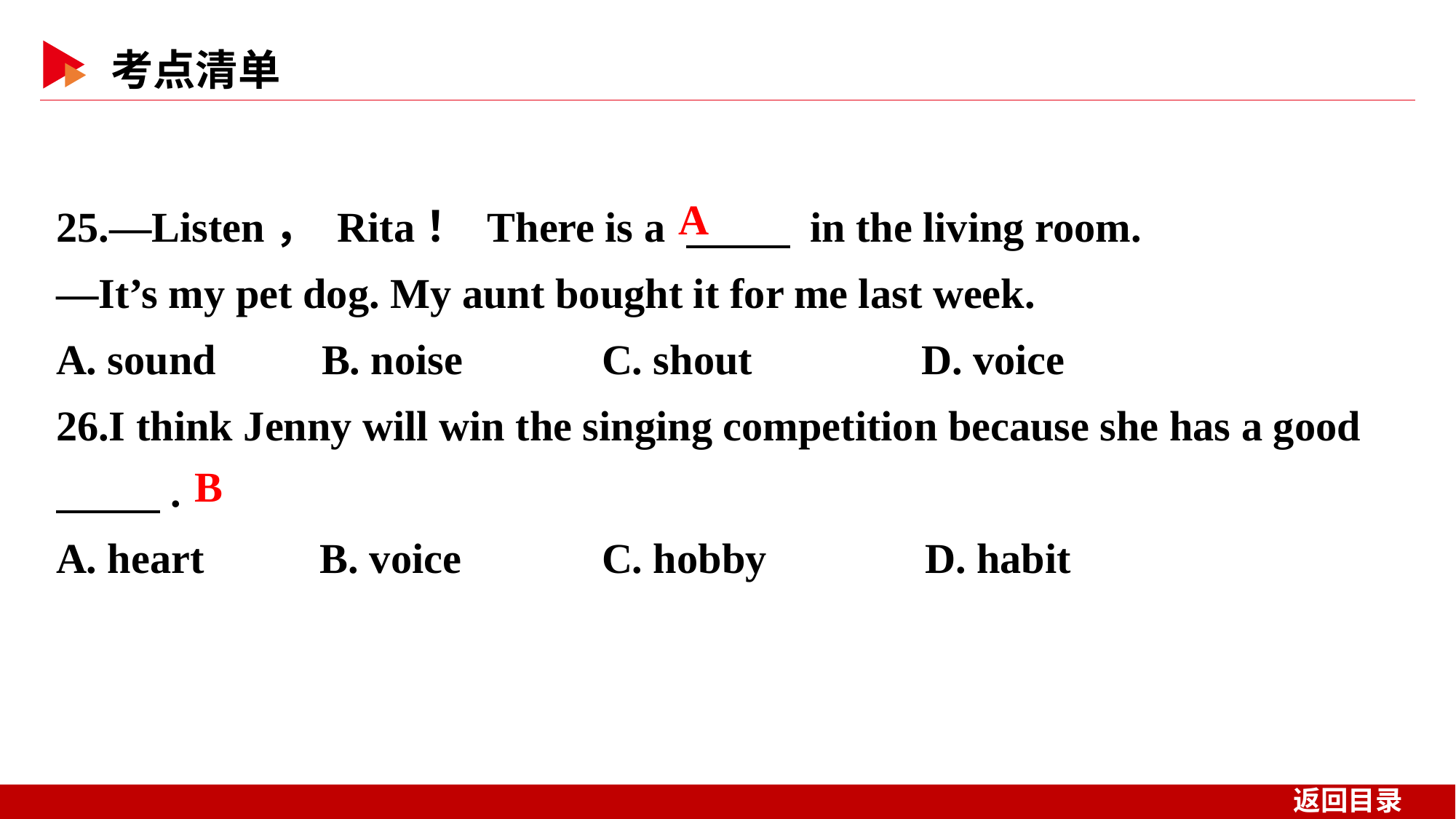

25.—Listen， Rita！ There is a 　  　 in the living room.
—It’s my pet dog. My aunt bought it for me last week.
A. sound          B. noise　	C. shout                D. voice
26.I think Jenny will win the singing competition because she has a good 　  　.
A. heart           B. voice		C. hobby               D. habit
A
B